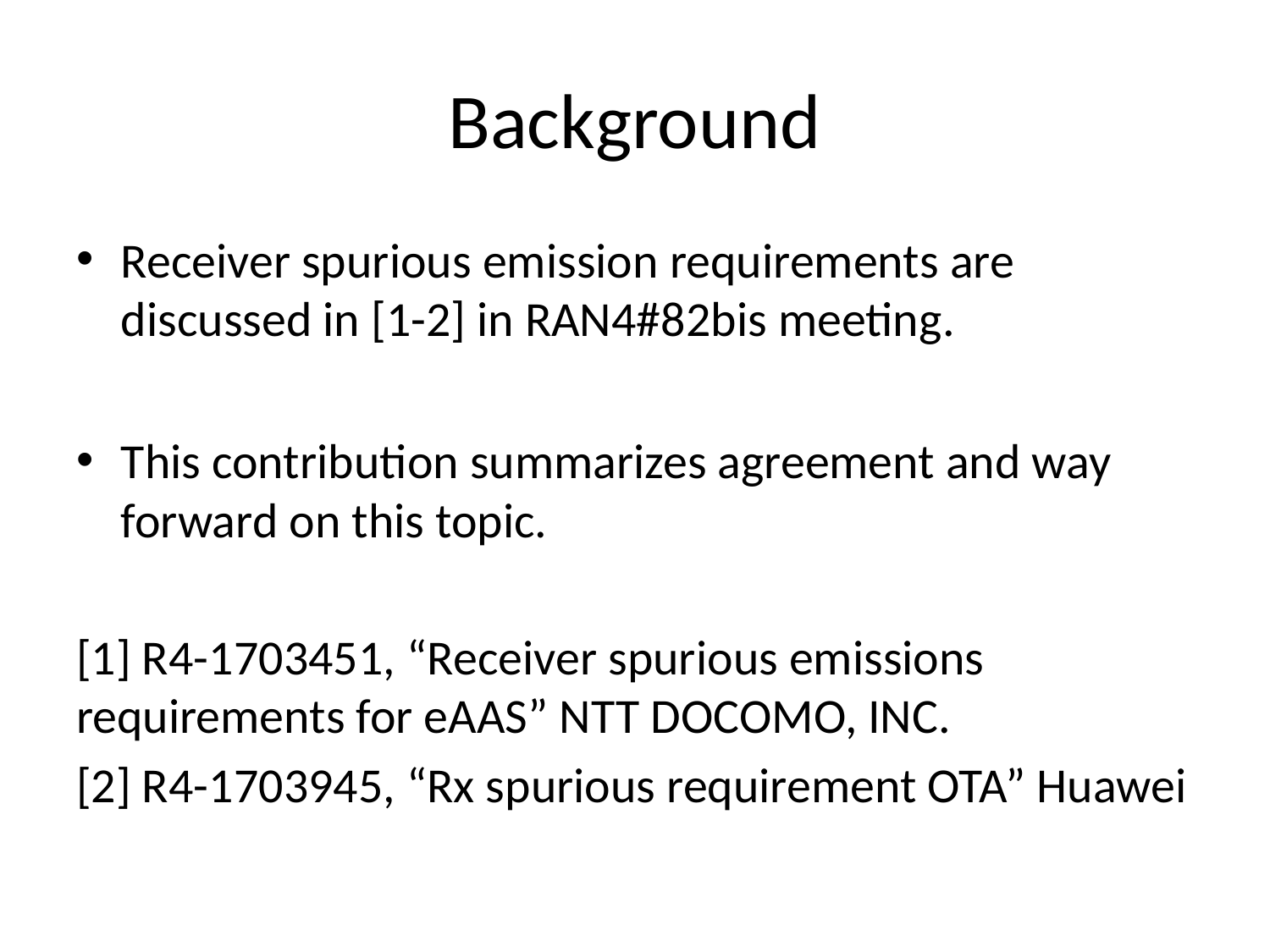

# Background
Receiver spurious emission requirements are discussed in [1-2] in RAN4#82bis meeting.

This contribution summarizes agreement and way forward on this topic.

[1] R4-1703451, “Receiver spurious emissions requirements for eAAS” NTT DOCOMO, INC.
[2] R4-1703945, “Rx spurious requirement OTA” Huawei